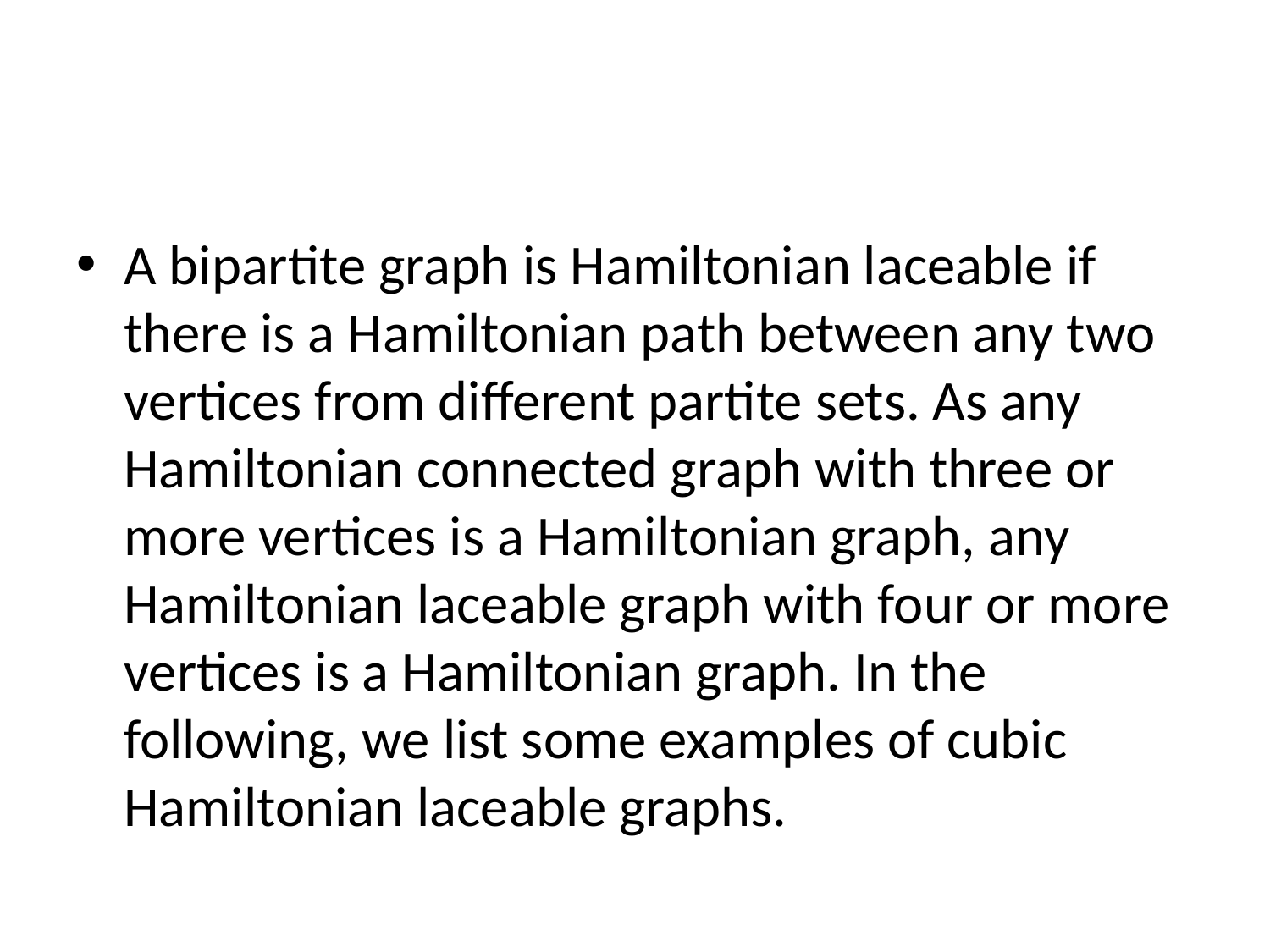

#
A bipartite graph is Hamiltonian laceable if there is a Hamiltonian path between any two vertices from different partite sets. As any Hamiltonian connected graph with three or more vertices is a Hamiltonian graph, any Hamiltonian laceable graph with four or more vertices is a Hamiltonian graph. In the following, we list some examples of cubic Hamiltonian laceable graphs.